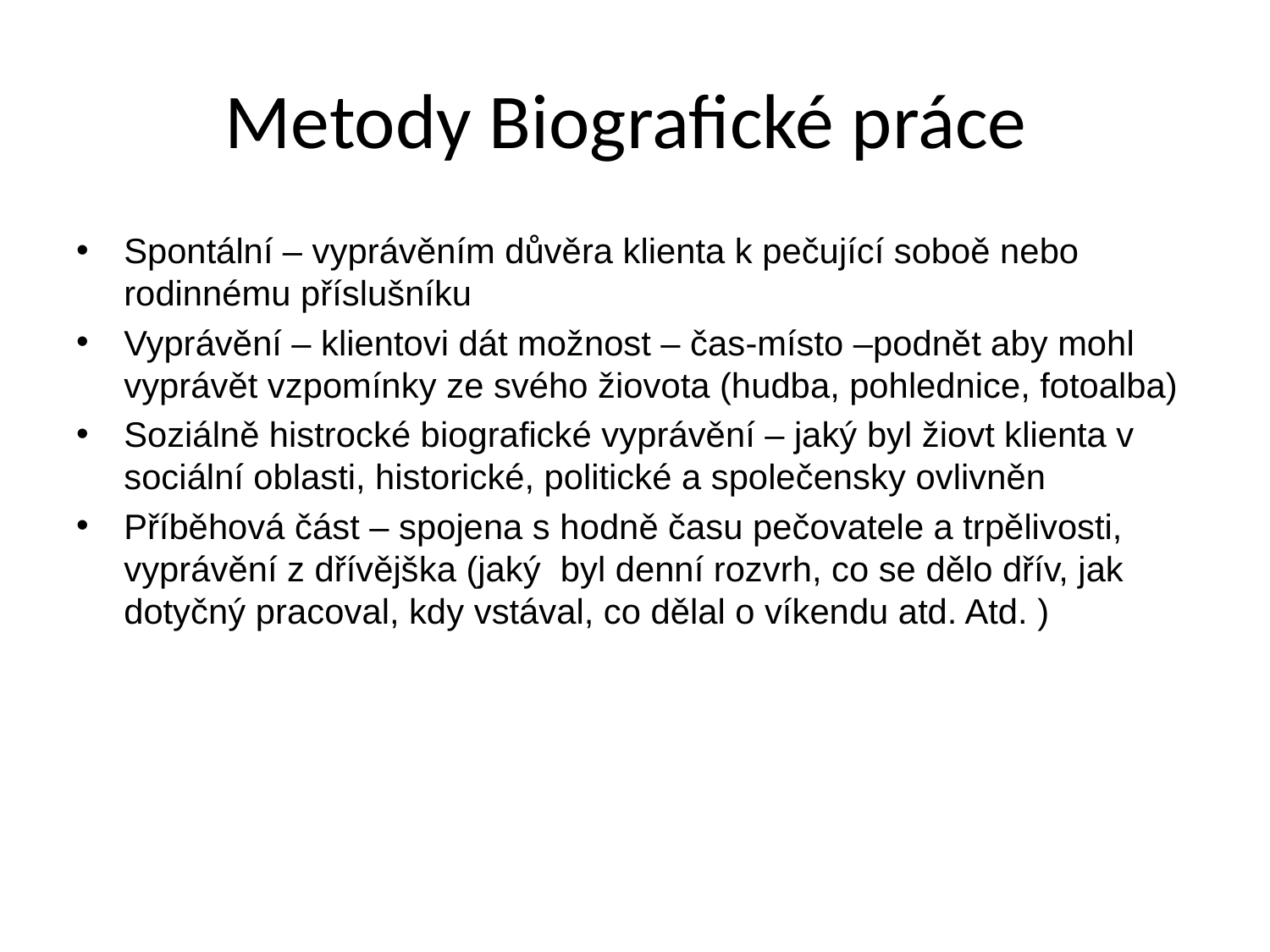

# Metody Biografické práce
Spontální – vyprávěním důvěra klienta k pečující soboě nebo rodinnému příslušníku
Vyprávění – klientovi dát možnost – čas-místo –podnět aby mohl vyprávět vzpomínky ze svého žiovota (hudba, pohlednice, fotoalba)
Soziálně histrocké biografické vyprávění – jaký byl žiovt klienta v sociální oblasti, historické, politické a společensky ovlivněn
Příběhová část – spojena s hodně času pečovatele a trpělivosti, vyprávění z dřívějška (jaký  byl denní rozvrh, co se dělo dřív, jak dotyčný pracoval, kdy vstával, co dělal o víkendu atd. Atd. )